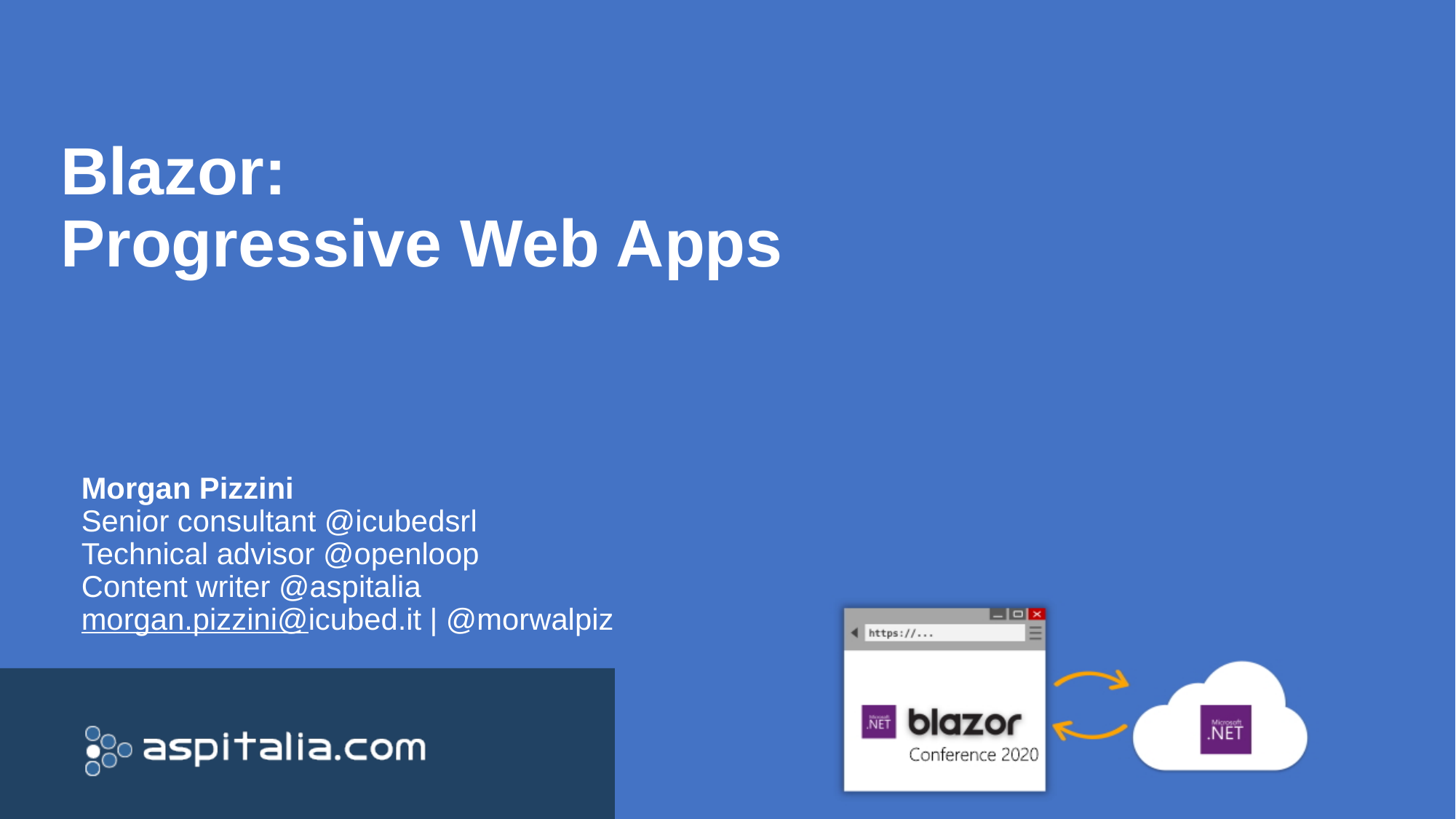

Titolo sessione
# Blazor: Progressive Web Apps
Morgan Pizzini
Senior consultant @icubedsrl
Technical advisor @openloop
Content writer @aspitalia
morgan.pizzini@icubed.it | @morwalpiz